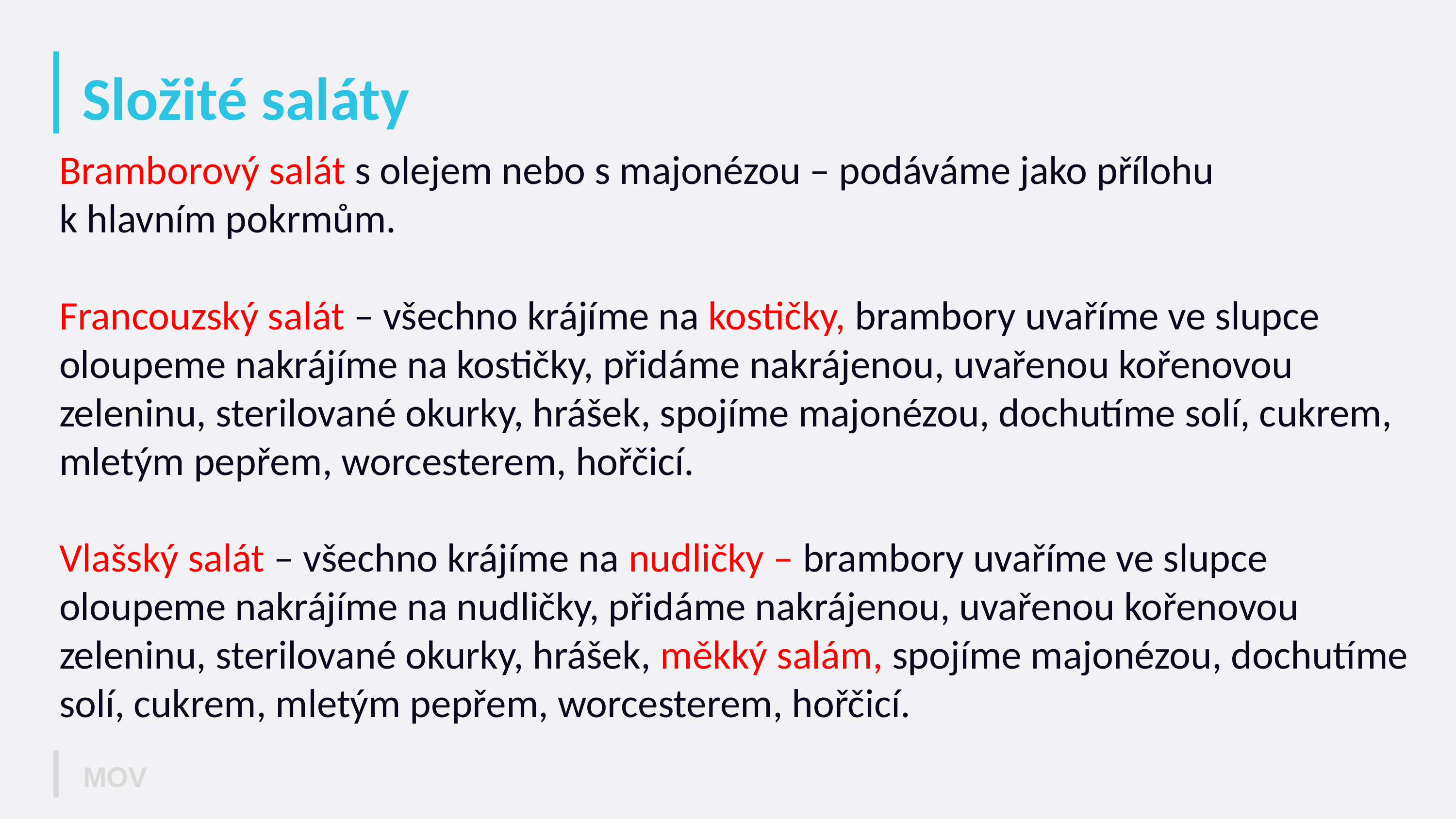

# Složité saláty
Bramborový salát s olejem nebo s majonézou – podáváme jako přílohu
k hlavním pokrmům.

Francouzský salát – všechno krájíme na kostičky, brambory uvaříme ve slupce oloupeme nakrájíme na kostičky, přidáme nakrájenou, uvařenou kořenovou zeleninu, sterilované okurky, hrášek, spojíme majonézou, dochutíme solí, cukrem, mletým pepřem, worcesterem, hořčicí.

Vlašský salát – všechno krájíme na nudličky – brambory uvaříme ve slupce oloupeme nakrájíme na nudličky, přidáme nakrájenou, uvařenou kořenovou zeleninu, sterilované okurky, hrášek, měkký salám, spojíme majonézou, dochutíme solí, cukrem, mletým pepřem, worcesterem, hořčicí.